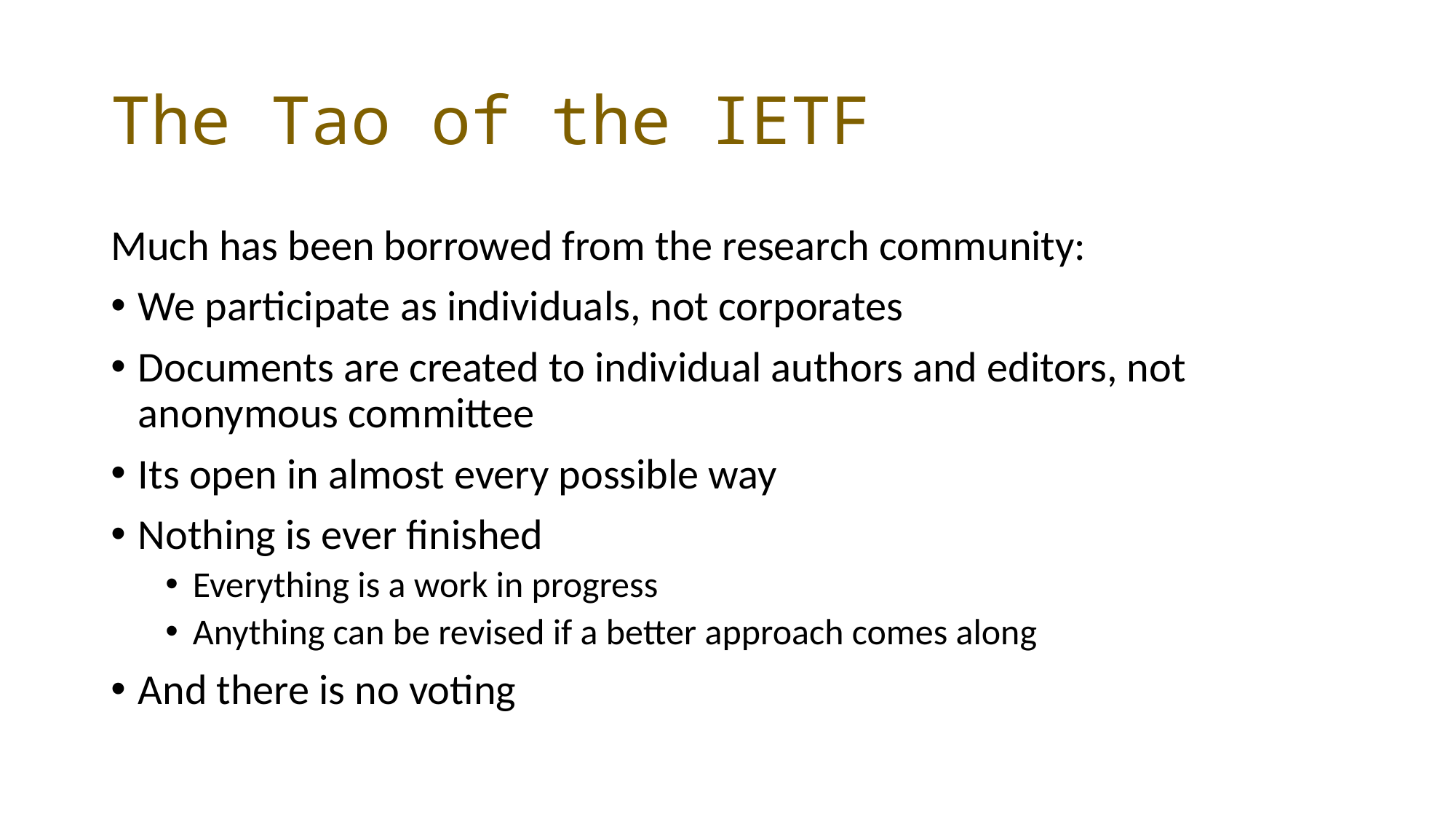

# The Tao of the IETF
Much has been borrowed from the research community:
We participate as individuals, not corporates
Documents are created to individual authors and editors, not anonymous committee
Its open in almost every possible way
Nothing is ever finished
Everything is a work in progress
Anything can be revised if a better approach comes along
And there is no voting